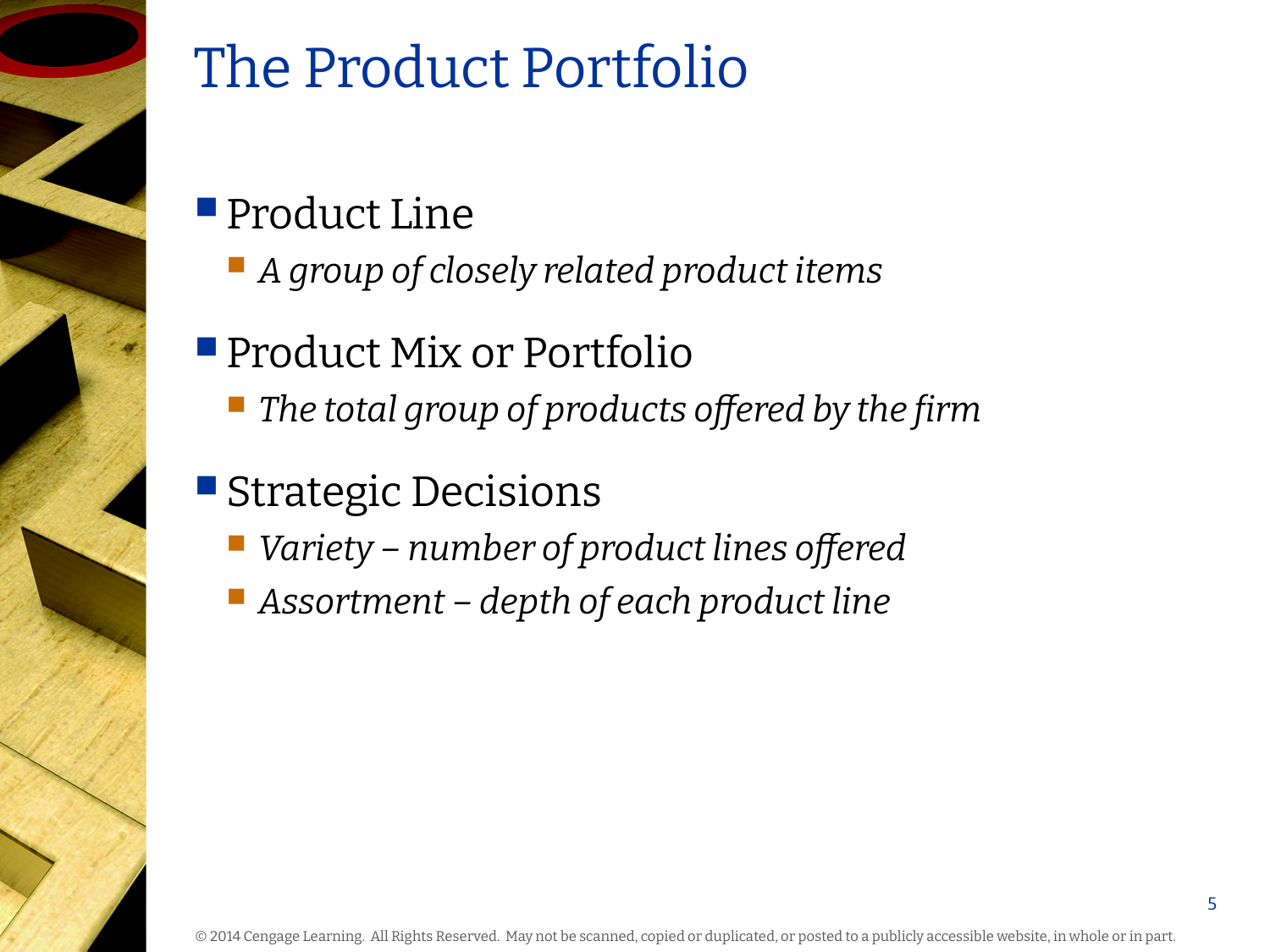

# The Product Portfolio
Product Line
A group of closely related product items
Product Mix or Portfolio
The total group of products offered by the firm
Strategic Decisions
Variety – number of product lines offered
Assortment – depth of each product line
5